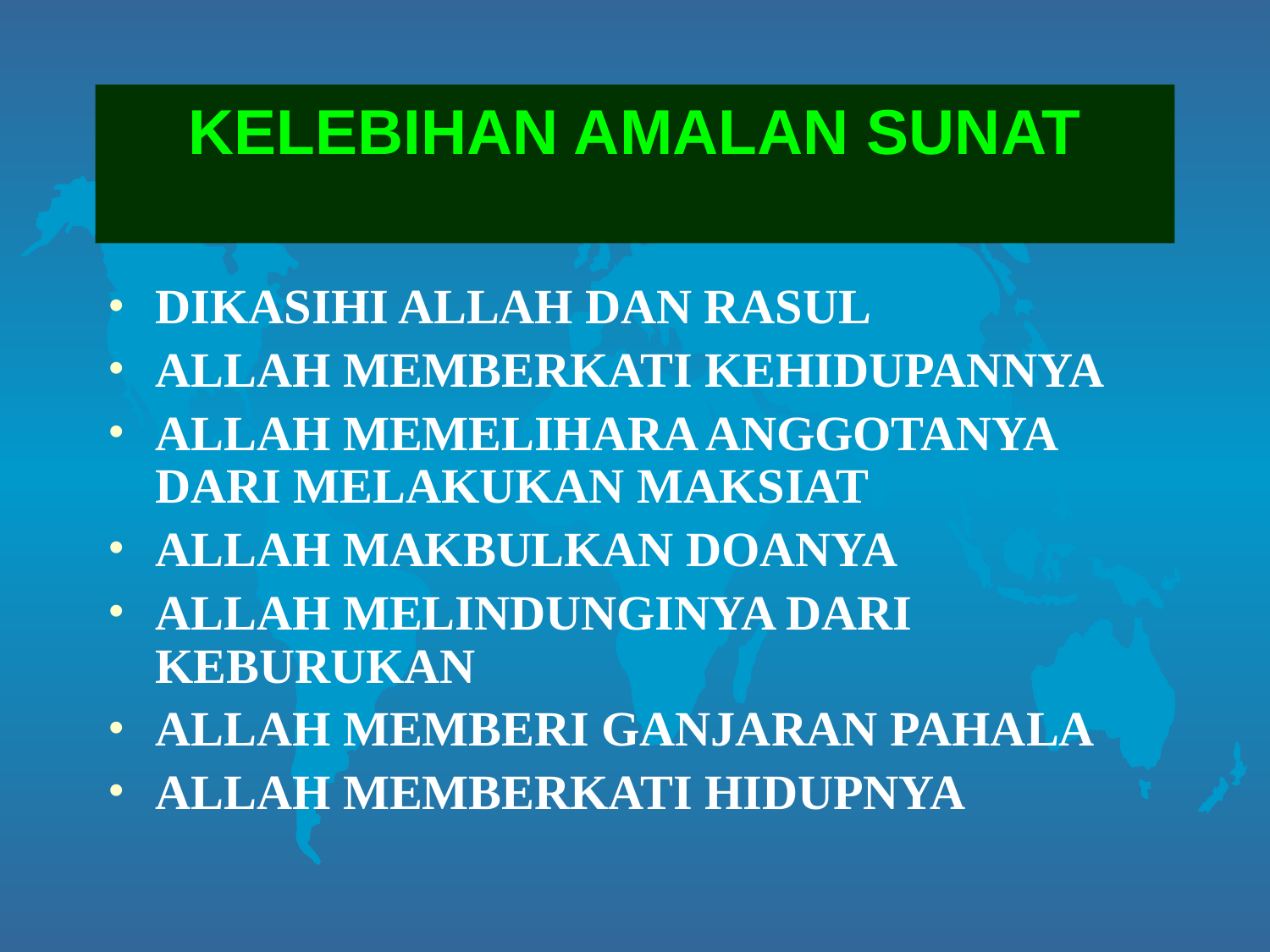

# KELEBIHAN AMALAN SUNAT
DIKASIHI ALLAH DAN RASUL
ALLAH MEMBERKATI KEHIDUPANNYA
ALLAH MEMELIHARA ANGGOTANYA DARI MELAKUKAN MAKSIAT
ALLAH MAKBULKAN DOANYA
ALLAH MELINDUNGINYA DARI KEBURUKAN
ALLAH MEMBERI GANJARAN PAHALA
ALLAH MEMBERKATI HIDUPNYA